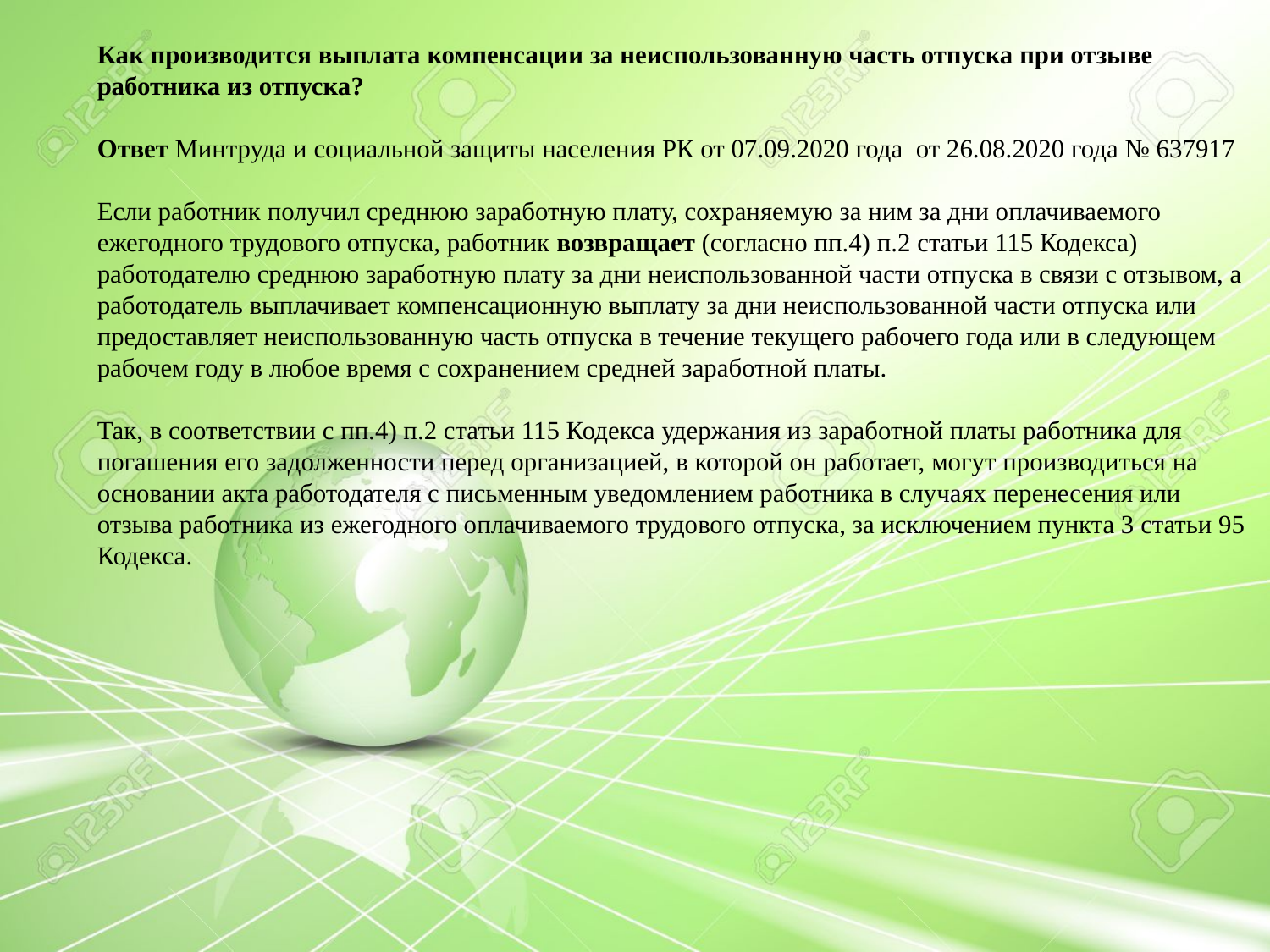

Как производится выплата компенсации за неиспользованную часть отпуска при отзыве работника из отпуска?

Ответ Минтруда и социальной защиты населения РК от 07.09.2020 года  от 26.08.2020 года № 637917

Если работник получил среднюю заработную плату, сохраняемую за ним за дни оплачиваемого ежегодного трудового отпуска, работник возвращает (согласно пп.4) п.2 статьи 115 Кодекса) работодателю среднюю заработную плату за дни неиспользованной части отпуска в связи с отзывом, а работодатель выплачивает компенсационную выплату за дни неиспользованной части отпуска или предоставляет неиспользованную часть отпуска в течение текущего рабочего года или в следующем рабочем году в любое время с сохранением средней заработной платы.

Так, в соответствии с пп.4) п.2 статьи 115 Кодекса удержания из заработной платы работника для погашения его задолженности перед организацией, в которой он работает, могут производиться на основании акта работодателя с письменным уведомлением работника в случаях перенесения или отзыва работника из ежегодного оплачиваемого трудового отпуска, за исключением пункта 3 статьи 95 Кодекса.